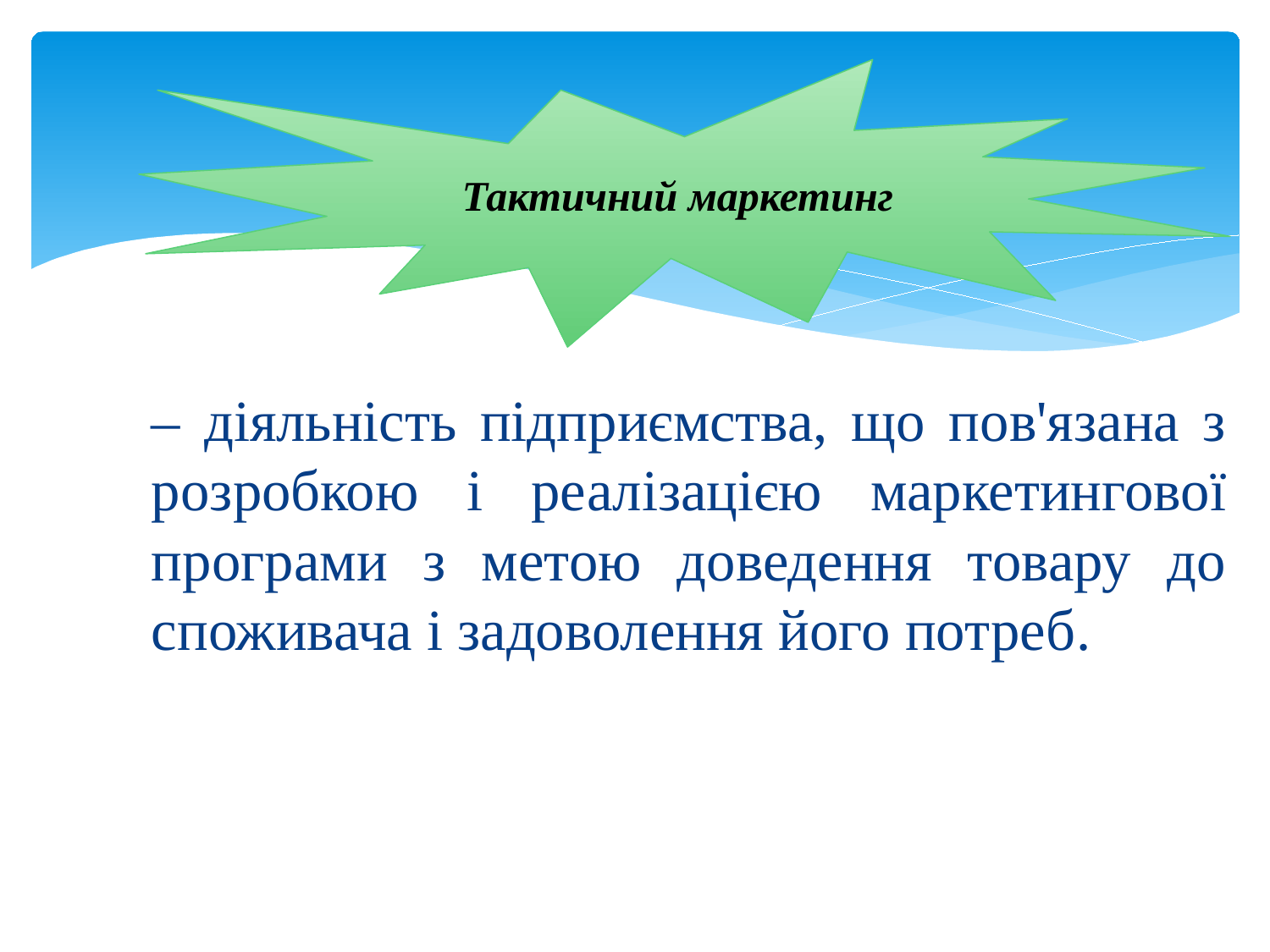

Тактичний маркетинг
– діяльність підприємства, що пов'язана з розробкою і реалізацією маркетингової програми з метою доведення товару до споживача і задоволення його потреб.